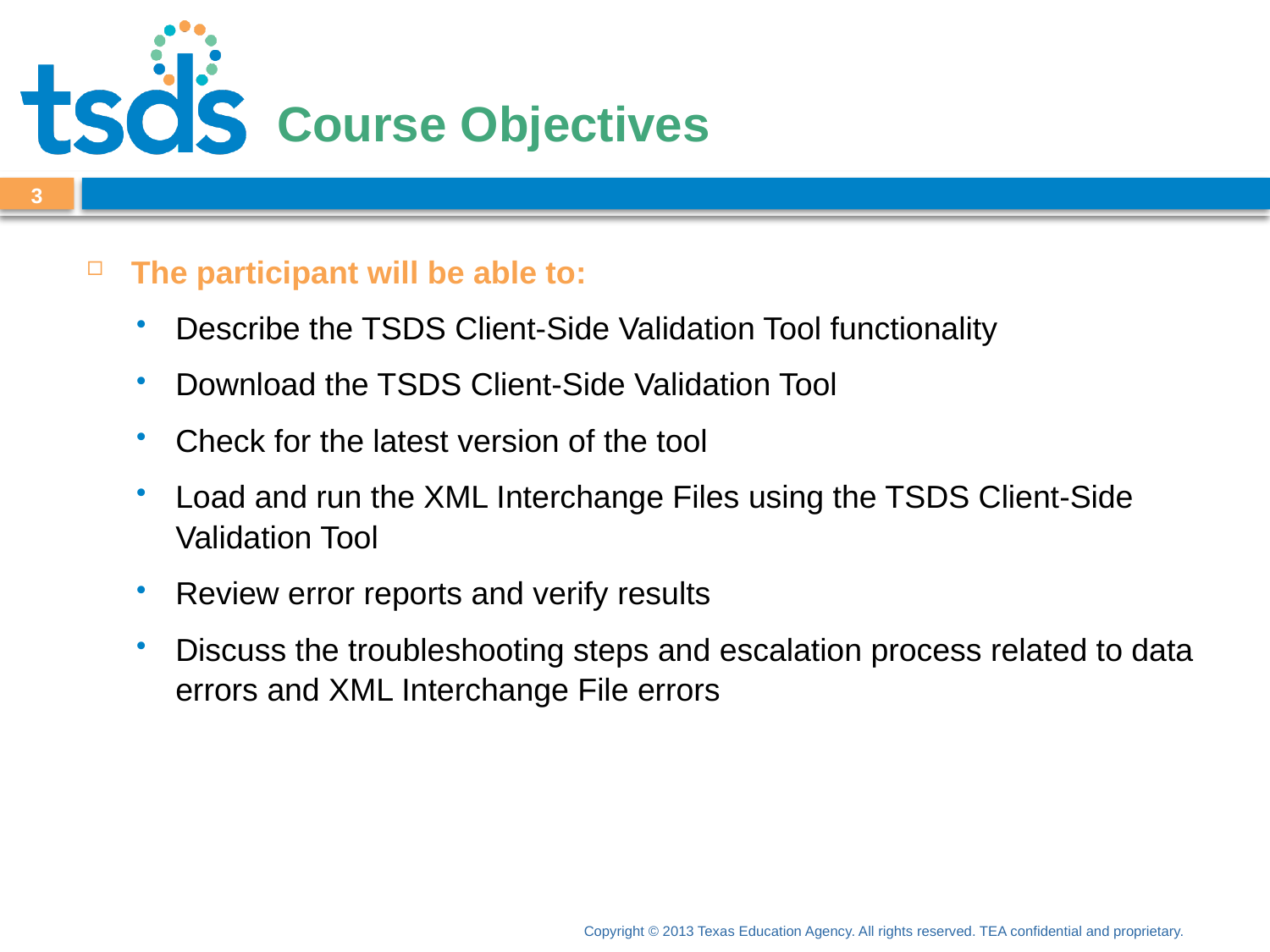

# Course Objectives
3
The participant will be able to:
Describe the TSDS Client-Side Validation Tool functionality
Download the TSDS Client-Side Validation Tool
Check for the latest version of the tool
Load and run the XML Interchange Files using the TSDS Client-Side Validation Tool
Review error reports and verify results
Discuss the troubleshooting steps and escalation process related to data errors and XML Interchange File errors